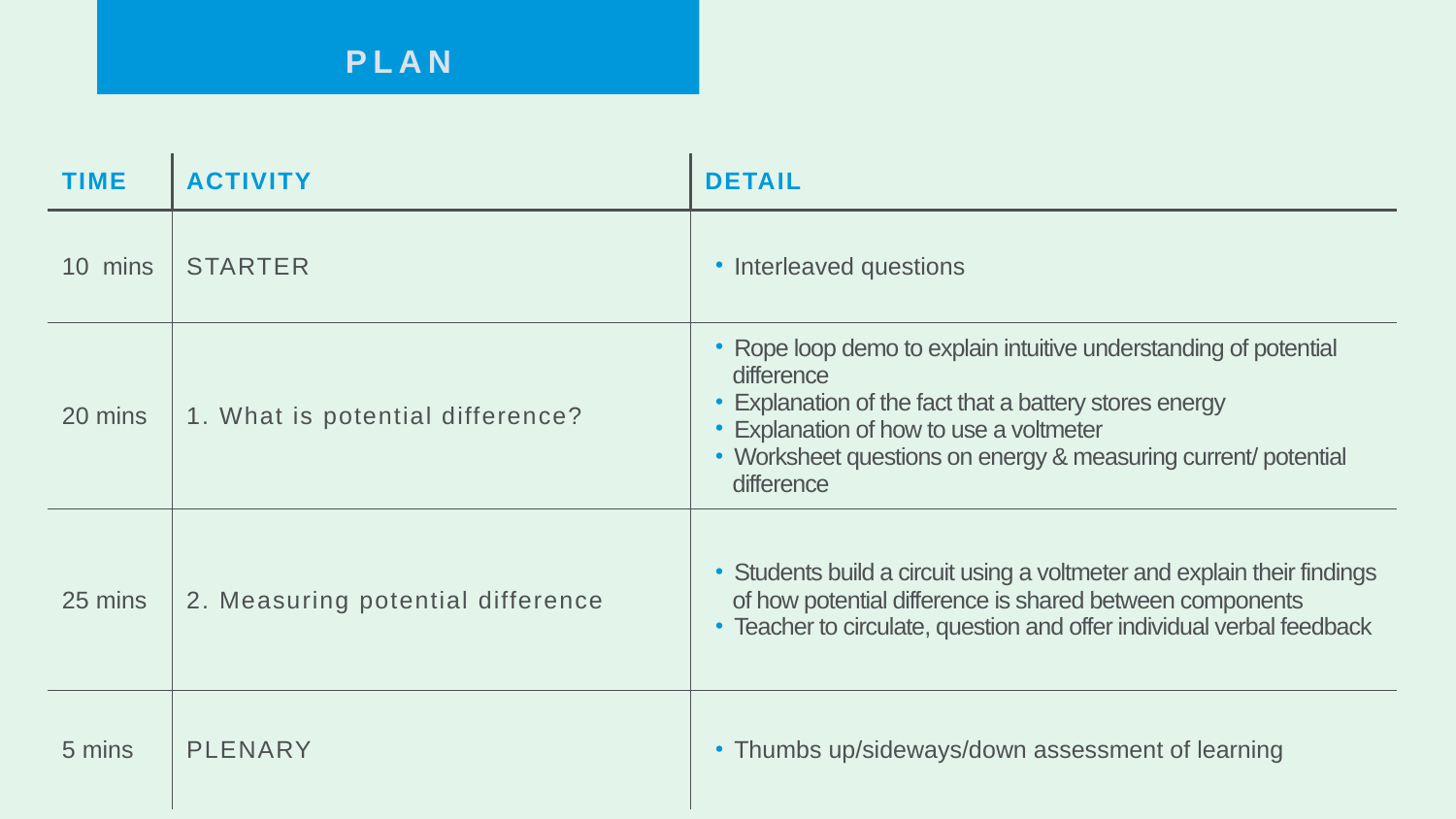

PLAN
| TIME | ACTIVITY | DETAIL |
| --- | --- | --- |
| 10 mins | STARTER | Interleaved questions |
| 20 mins | 1. What is potential difference? | Rope loop demo to explain intuitive understanding of potential difference Explanation of the fact that a battery stores energy Explanation of how to use a voltmeter Worksheet questions on energy & measuring current/ potential difference |
| 25 mins | 2. Measuring potential difference | Students build a circuit using a voltmeter and explain their findings of how potential difference is shared between components Teacher to circulate, question and offer individual verbal feedback |
| 5 mins | PLENARY | Thumbs up/sideways/down assessment of learning |